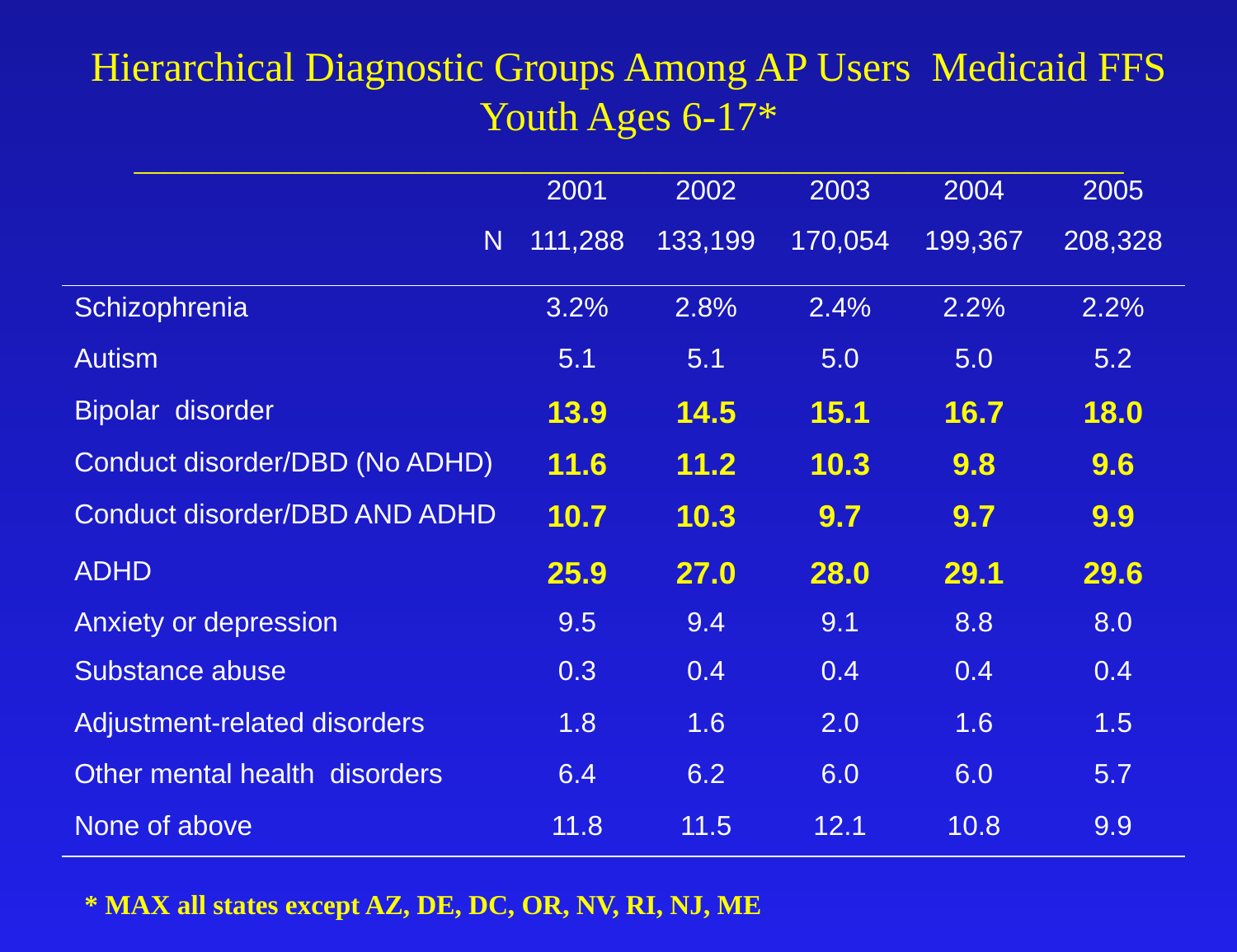

Hierarchical Diagnostic Groups Among AP Users  Medicaid FFS Youth Ages 6-17*
________________________________________________________________
|  | 2001 | 2002 | 2003 | 2004 | 2005 |
| --- | --- | --- | --- | --- | --- |
| N | 111,288 | 133,199 | 170,054 | 199,367 | 208,328 |
| Schizophrenia | 3.2% | 2.8% | 2.4% | 2.2% | 2.2% |
| Autism | 5.1 | 5.1 | 5.0 | 5.0 | 5.2 |
| Bipolar disorder | 13.9 | 14.5 | 15.1 | 16.7 | 18.0 |
| Conduct disorder/DBD (No ADHD) | 11.6 | 11.2 | 10.3 | 9.8 | 9.6 |
| Conduct disorder/DBD AND ADHD | 10.7 | 10.3 | 9.7 | 9.7 | 9.9 |
| ADHD | 25.9 | 27.0 | 28.0 | 29.1 | 29.6 |
| Anxiety or depression | 9.5 | 9.4 | 9.1 | 8.8 | 8.0 |
| Substance abuse | 0.3 | 0.4 | 0.4 | 0.4 | 0.4 |
| Adjustment-related disorders | 1.8 | 1.6 | 2.0 | 1.6 | 1.5 |
| Other mental health disorders | 6.4 | 6.2 | 6.0 | 6.0 | 5.7 |
| None of above | 11.8 | 11.5 | 12.1 | 10.8 | 9.9 |
* MAX all states except AZ, DE, DC, OR, NV, RI, NJ, ME